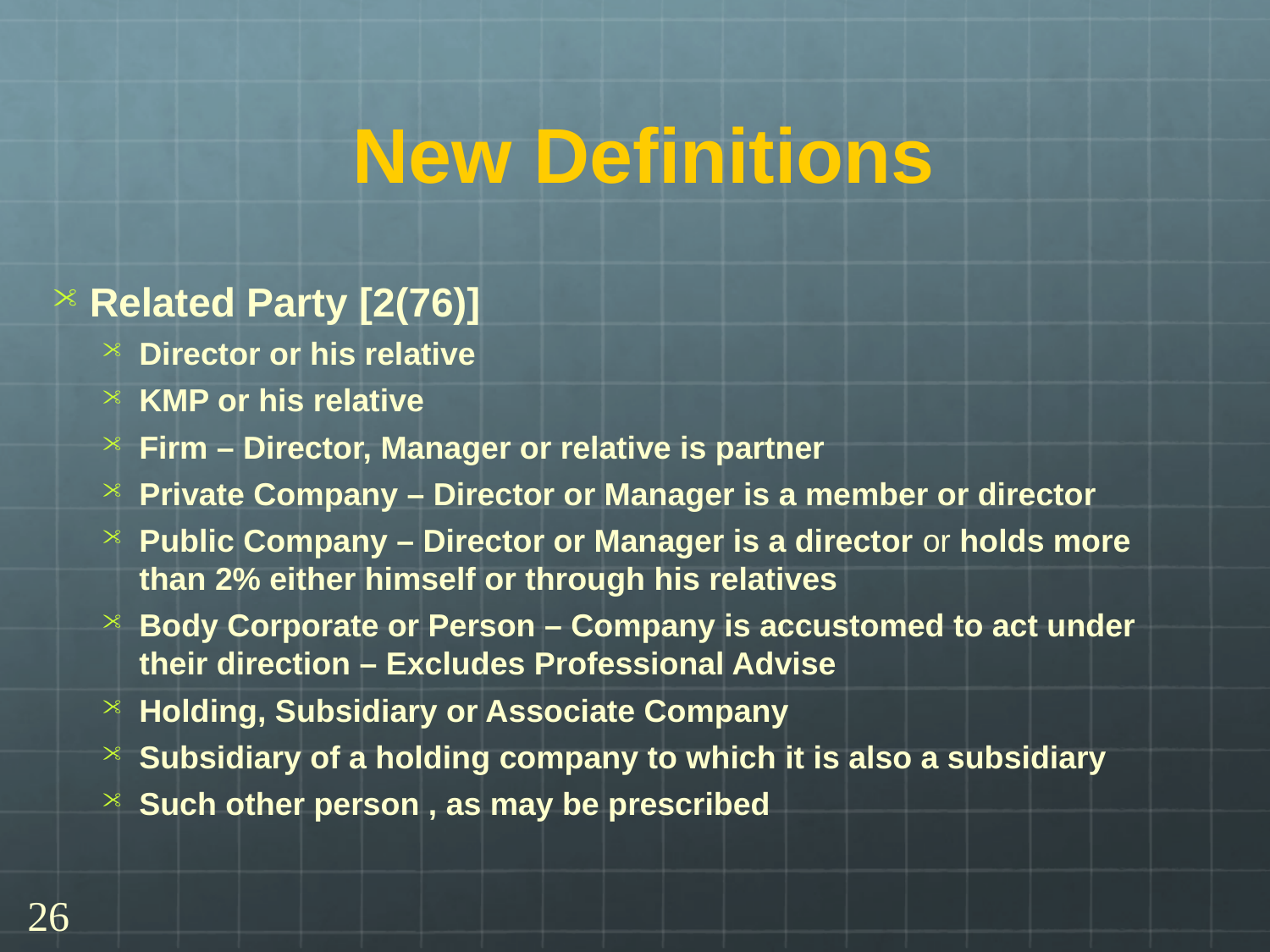

# New Definitions
Related Party [2(76)]
Director or his relative
KMP or his relative
Firm – Director, Manager or relative is partner
Private Company – Director or Manager is a member or director
Public Company – Director or Manager is a director or holds more than 2% either himself or through his relatives
Body Corporate or Person – Company is accustomed to act under their direction – Excludes Professional Advise
Holding, Subsidiary or Associate Company
Subsidiary of a holding company to which it is also a subsidiary
Such other person , as may be prescribed
26